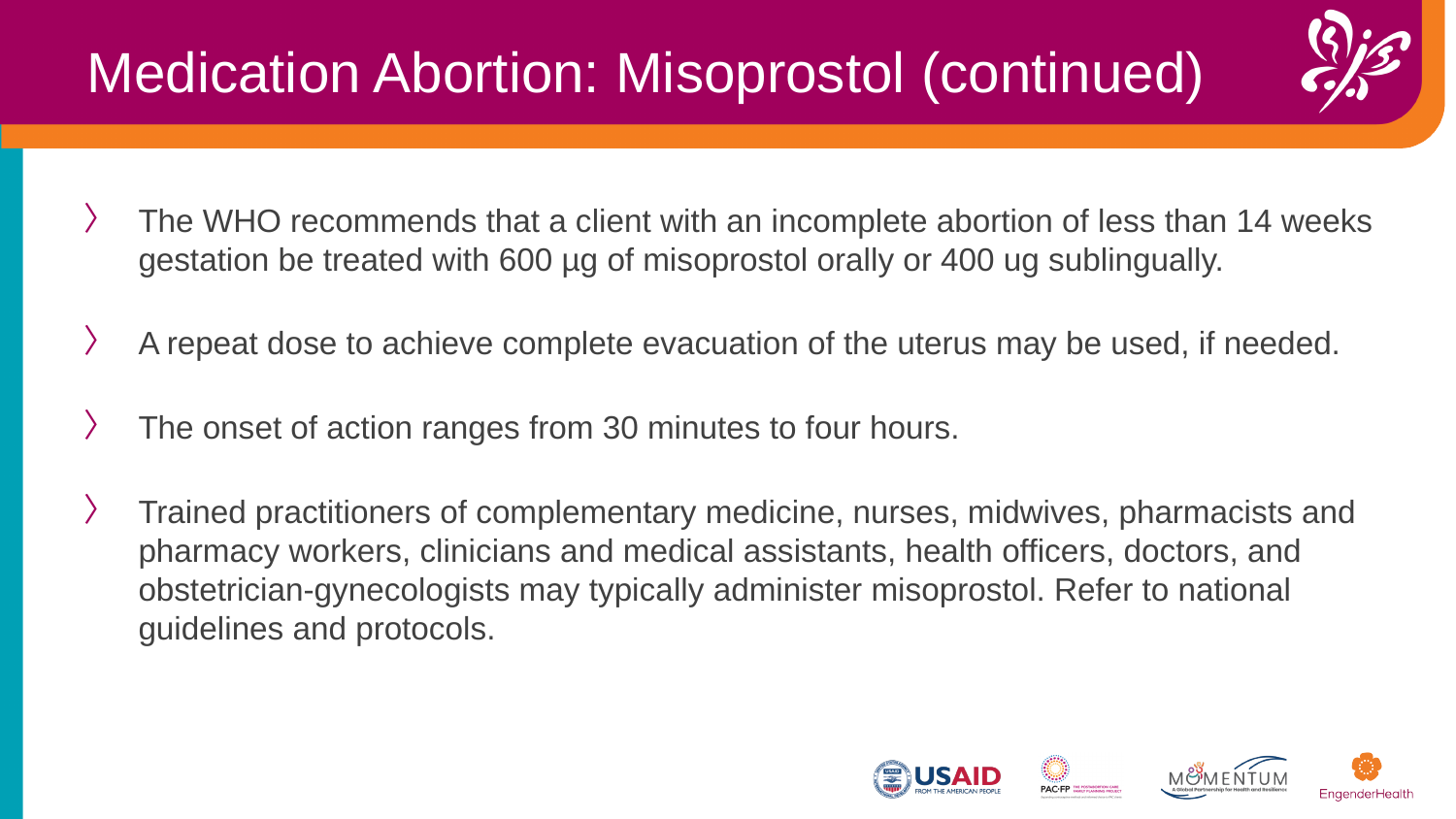

Medication Abortion: Misoprostol (continued)
The WHO recommends that a client with an incomplete abortion of less than 14 weeks gestation be treated with 600 µg of misoprostol orally or 400 ug sublingually.
A repeat dose to achieve complete evacuation of the uterus may be used, if needed.
The onset of action ranges from 30 minutes to four hours.
Trained practitioners of complementary medicine, nurses, midwives, pharmacists and pharmacy workers, clinicians and medical assistants, health officers, doctors, and obstetrician-gynecologists may typically administer misoprostol. Refer to national guidelines and protocols.